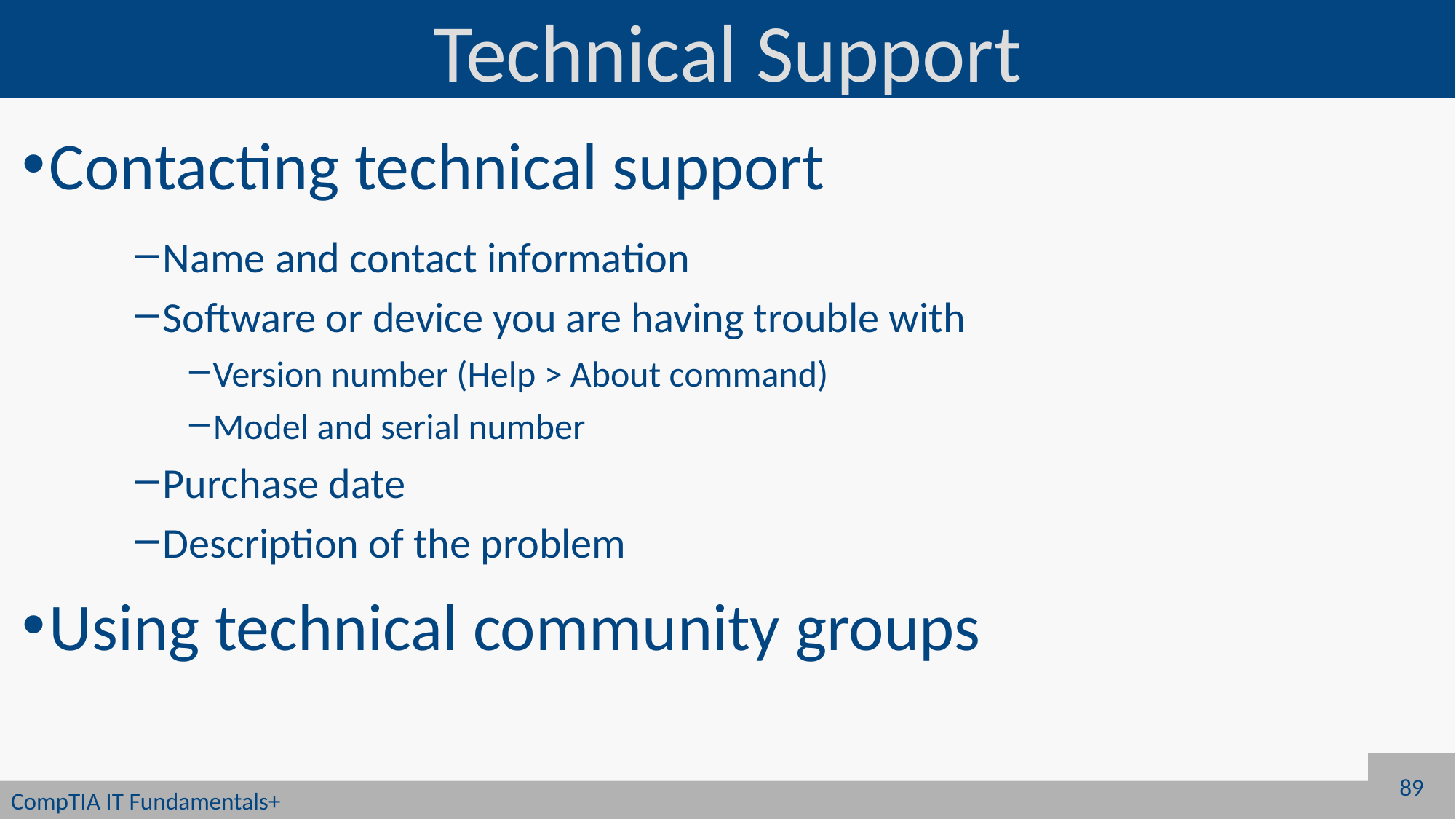

# Technical Support
Contacting technical support
Name and contact information
Software or device you are having trouble with
Version number (Help > About command)
Model and serial number
Purchase date
Description of the problem
Using technical community groups
89
CompTIA IT Fundamentals+